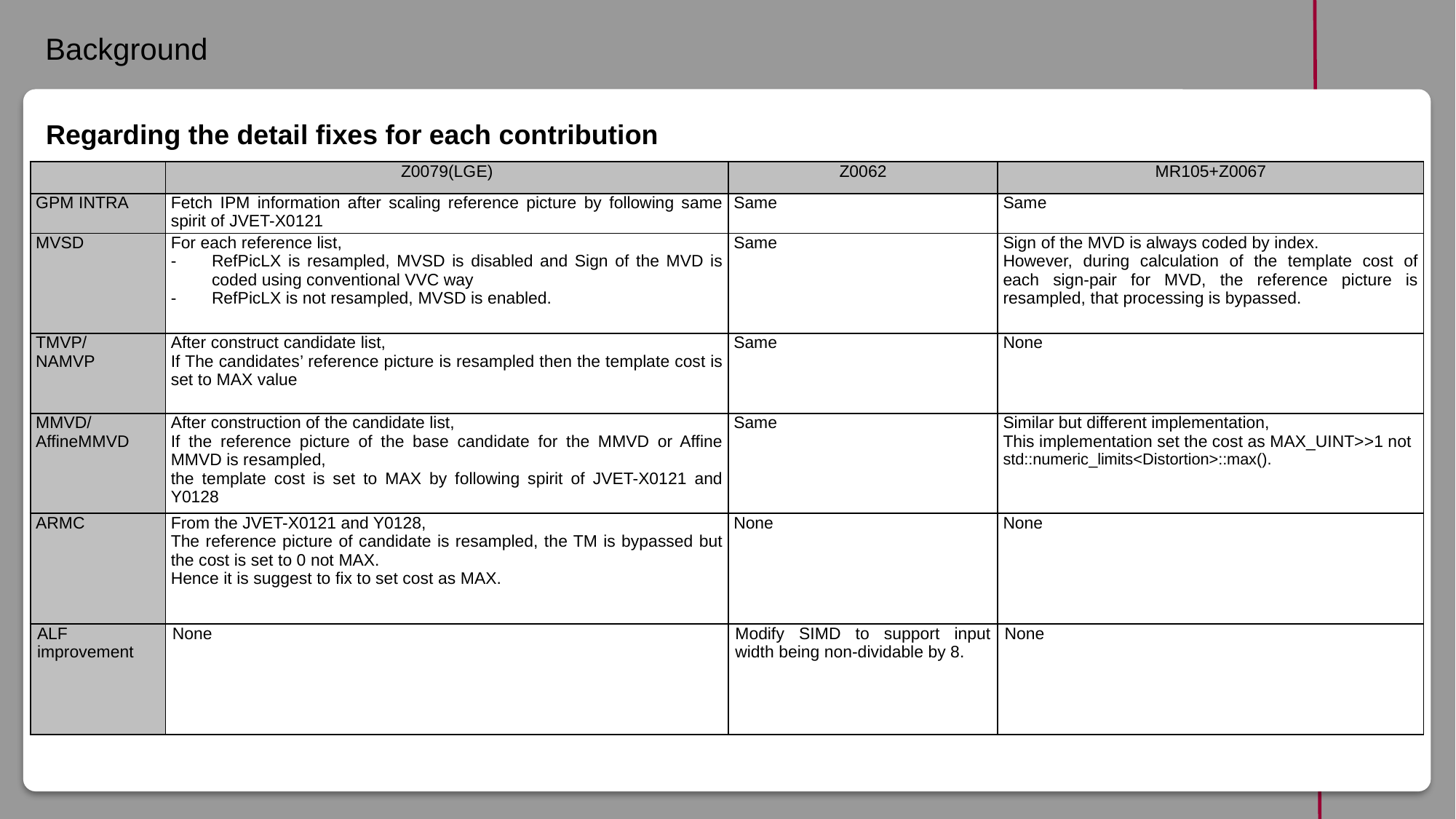

Background

Regarding the detail fixes for each contribution
|  | Z0079(LGE) | Z0062 | MR105+Z0067 |
| --- | --- | --- | --- |
| GPM INTRA | Fetch IPM information after scaling reference picture by following same spirit of JVET-X0121 | Same | Same |
| MVSD | For each reference list, RefPicLX is resampled, MVSD is disabled and Sign of the MVD is coded using conventional VVC way RefPicLX is not resampled, MVSD is enabled. | Same | Sign of the MVD is always coded by index. However, during calculation of the template cost of each sign-pair for MVD, the reference picture is resampled, that processing is bypassed. |
| TMVP/ NAMVP | After construct candidate list, If The candidates’ reference picture is resampled then the template cost is set to MAX value | Same | None |
| MMVD/ AffineMMVD | After construction of the candidate list, If the reference picture of the base candidate for the MMVD or Affine MMVD is resampled, the template cost is set to MAX by following spirit of JVET-X0121 and Y0128 | Same | Similar but different implementation, This implementation set the cost as MAX\_UINT>>1 not std::numeric\_limits<Distortion>::max(). |
| ARMC | From the JVET-X0121 and Y0128, The reference picture of candidate is resampled, the TM is bypassed but the cost is set to 0 not MAX. Hence it is suggest to fix to set cost as MAX. | None | None |
| ALF improvement | None | Modify SIMD to support input width being non-dividable by 8. | None |